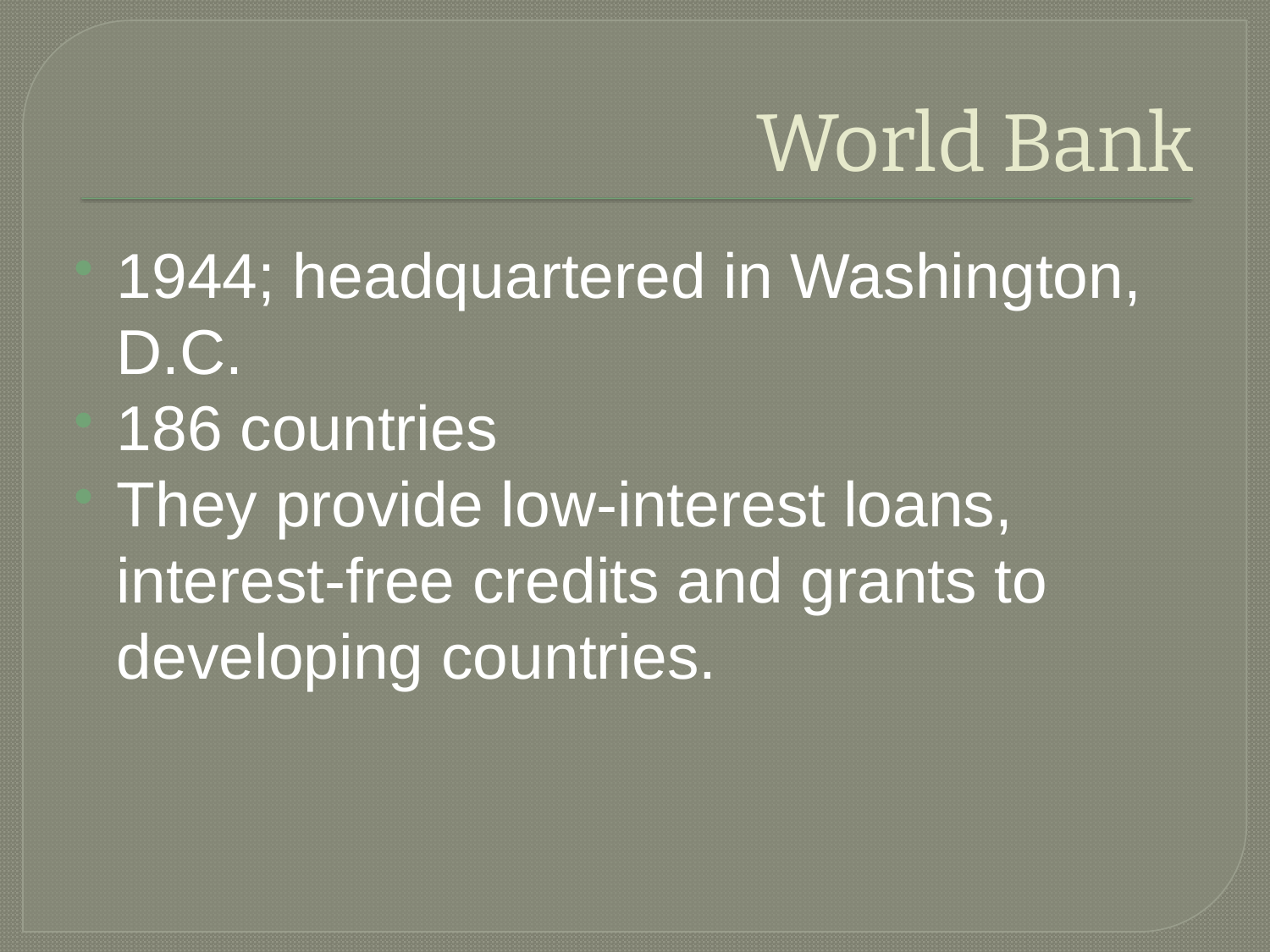

# World Bank
1944; headquartered in Washington, D.C.
186 countries
They provide low-interest loans, interest-free credits and grants to developing countries.